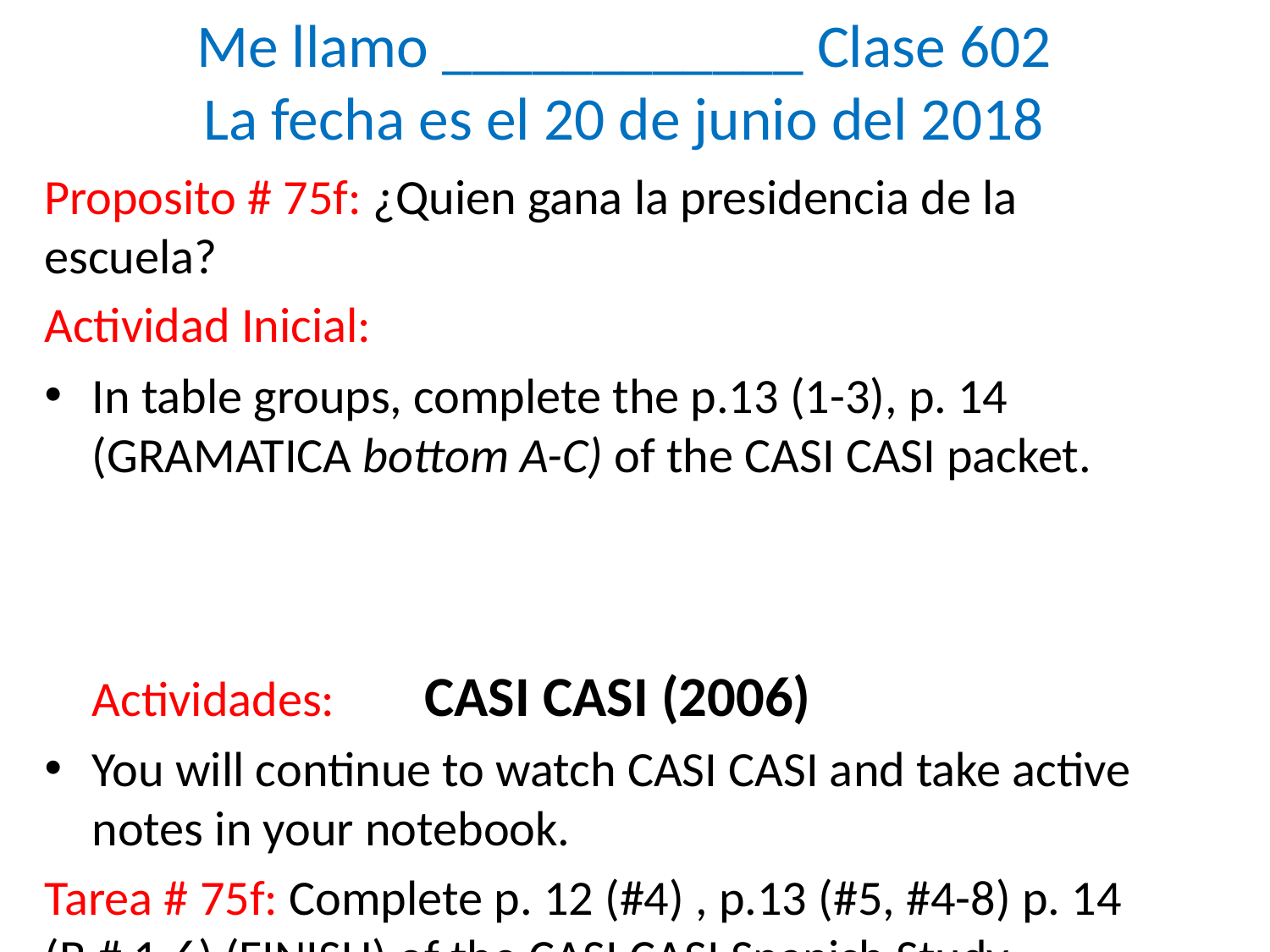

# Me llamo ____________ Clase 602 La fecha es el 20 de junio del 2018
Proposito # 75f: ¿Quien gana la presidencia de la escuela?
Actividad Inicial:
In table groups, complete the p.13 (1-3), p. 14 (GRAMATICA bottom A-C) of the CASI CASI packet.                                                                                                                                                                                                                                                                                    Actividades:        CASI CASI (2006)
You will continue to watch CASI CASI and take active notes in your notebook.
Tarea # 75f: Complete p. 12 (#4) , p.13 (#5, #4-8) p. 14 (B # 1-6) (FINISH) of the CASI CASI Spanish Study Guide. Be ready to hand in the completed guide tomorrow.  Remember it will be graded as a project